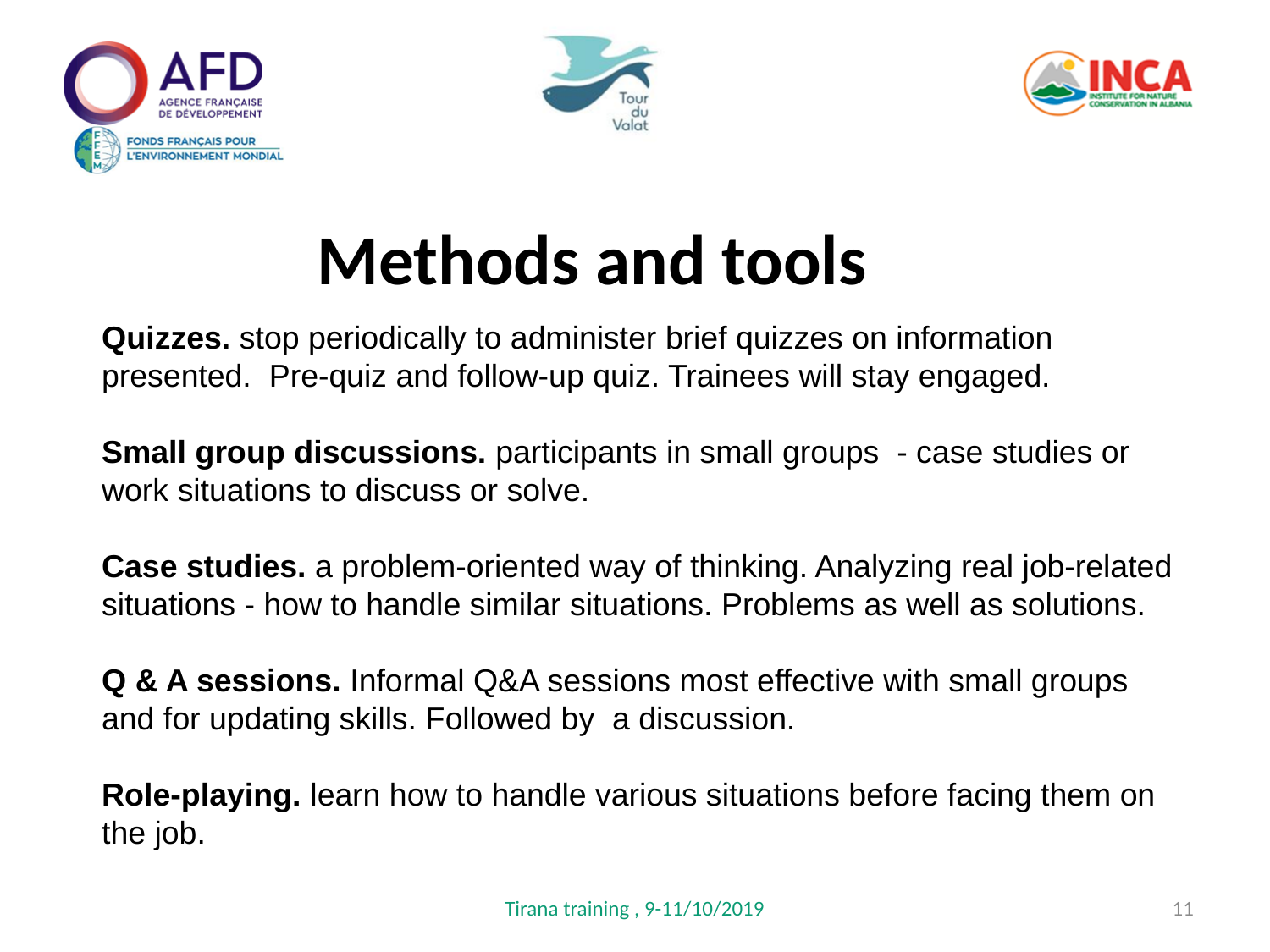

Methods and tools
Quizzes. stop periodically to administer brief quizzes on information presented.  Pre-quiz and follow-up quiz. Trainees will stay engaged.

Small group discussions. participants in small groups  - case studies or work situations to discuss or solve.

Case studies. a problem-oriented way of thinking. Analyzing real job-related situations - how to handle similar situations. Problems as well as solutions.

Q & A sessions. Informal Q&A sessions most effective with small groups and for updating skills. Followed by  a discussion.

Role-playing. learn how to handle various situations before facing them on the job.

Tirana training , 9-11/10/2019
11